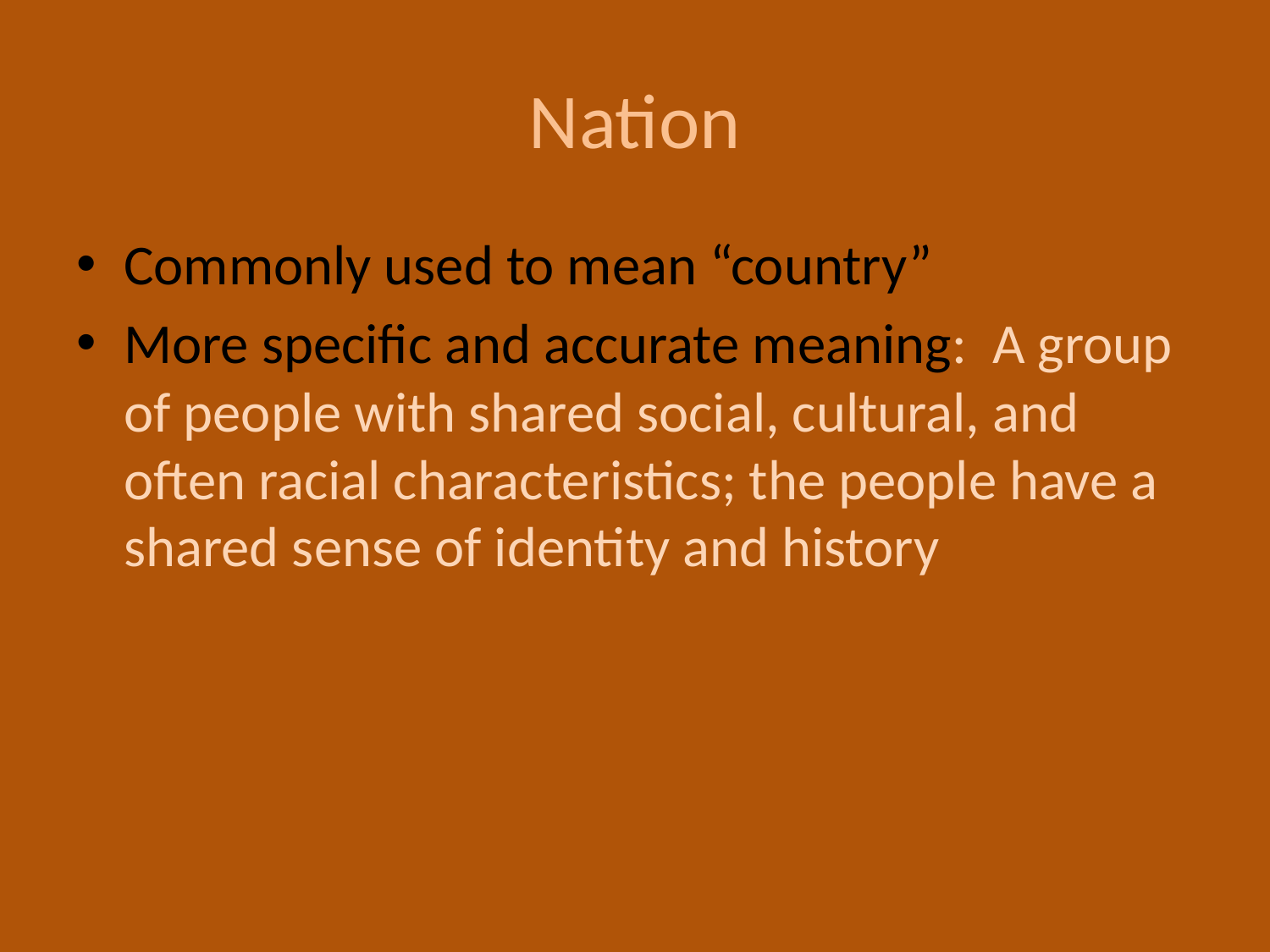

# Nation
Commonly used to mean “country”
More specific and accurate meaning:  A group of people with shared social, cultural, and often racial characteristics; the people have a shared sense of identity and history